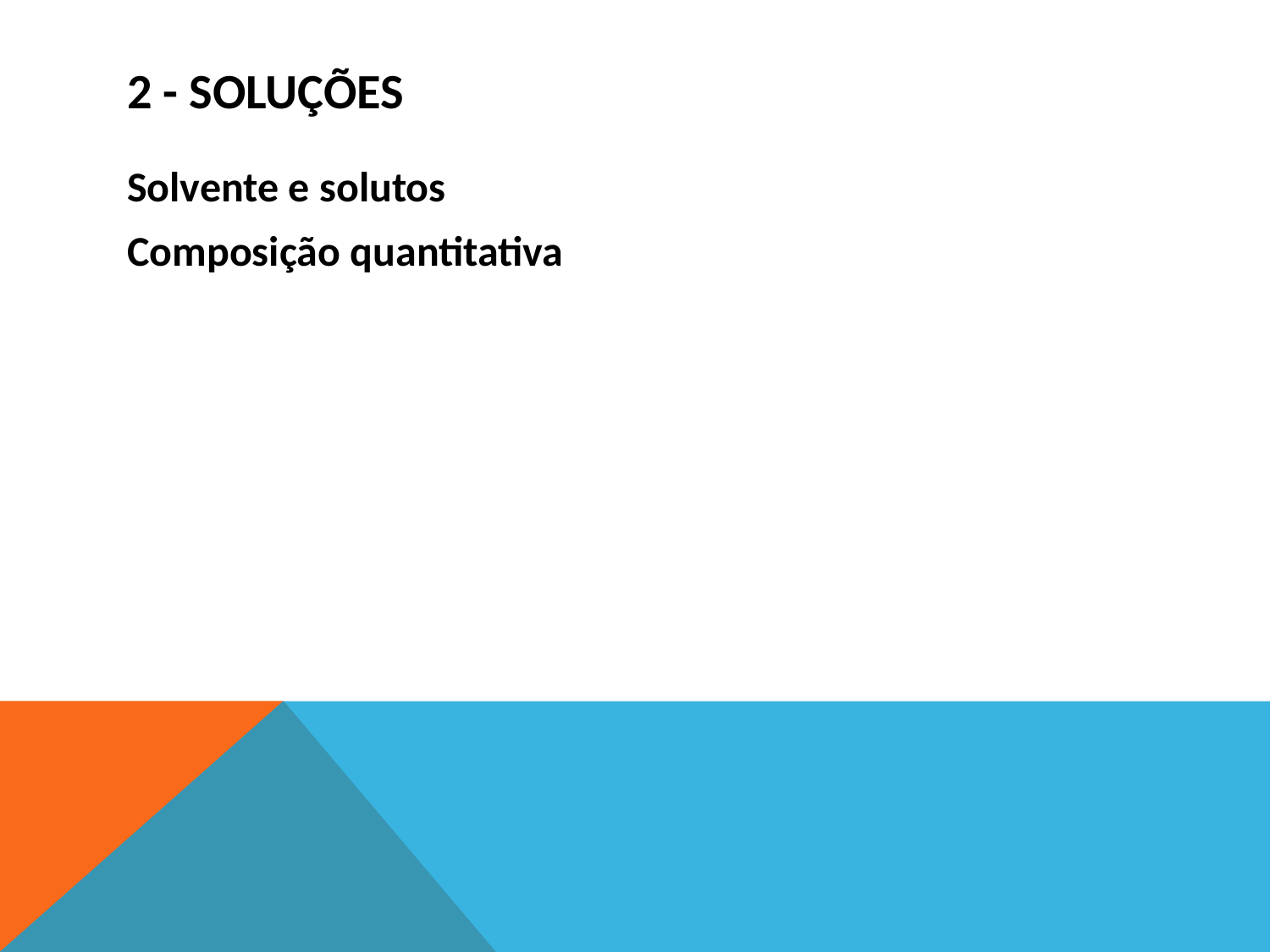

# 2 - SOLUÇÕES
Solvente e solutos
Composição quantitativa